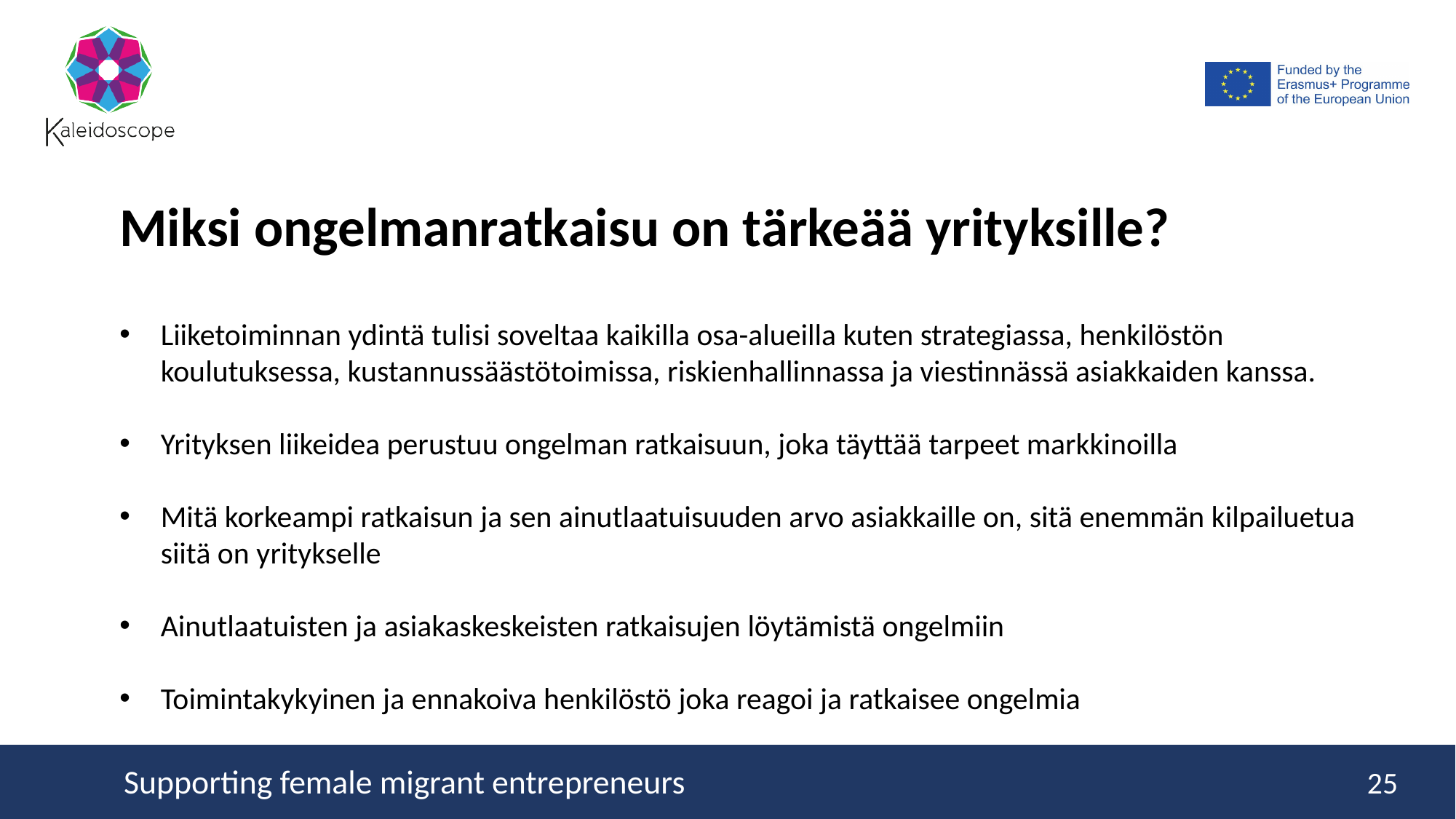

Miksi ongelmanratkaisu on tärkeää yrityksille?
Liiketoiminnan ydintä tulisi soveltaa kaikilla osa-alueilla kuten strategiassa, henkilöstön koulutuksessa, kustannussäästötoimissa, riskienhallinnassa ja viestinnässä asiakkaiden kanssa.

Yrityksen liikeidea perustuu ongelman ratkaisuun, joka täyttää tarpeet markkinoilla

Mitä korkeampi ratkaisun ja sen ainutlaatuisuuden arvo asiakkaille on, sitä enemmän kilpailuetua siitä on yritykselle

Ainutlaatuisten ja asiakaskeskeisten ratkaisujen löytämistä ongelmiin

Toimintakykyinen ja ennakoiva henkilöstö joka reagoi ja ratkaisee ongelmia
25